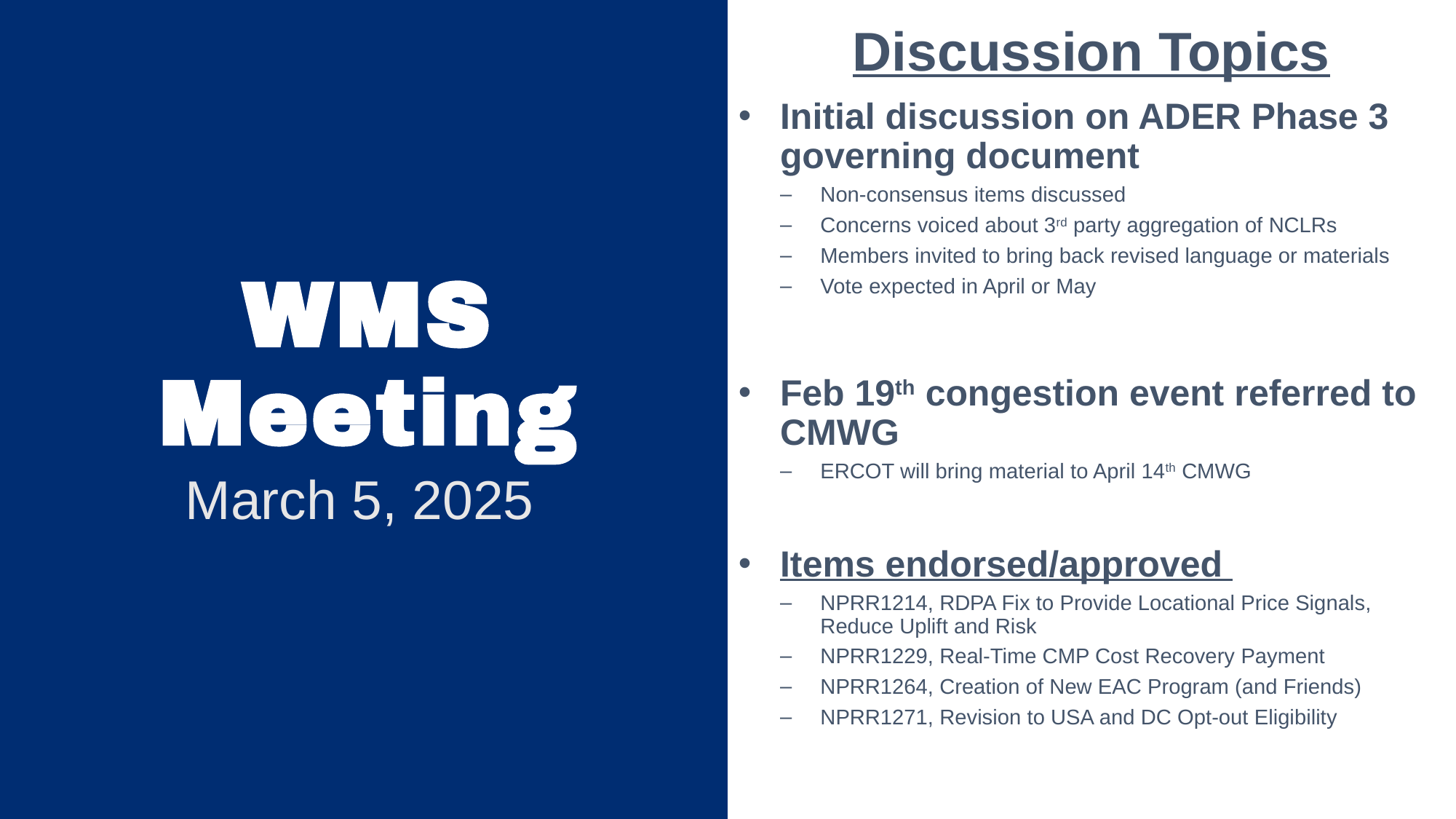

Discussion Topics
Initial discussion on ADER Phase 3 governing document
Non-consensus items discussed
Concerns voiced about 3rd party aggregation of NCLRs
Members invited to bring back revised language or materials
Vote expected in April or May

Feb 19th congestion event referred to CMWG
ERCOT will bring material to April 14th CMWG

Items endorsed/approved
NPRR1214, RDPA Fix to Provide Locational Price Signals, Reduce Uplift and Risk
NPRR1229, Real-Time CMP Cost Recovery Payment
NPRR1264, Creation of New EAC Program (and Friends)
NPRR1271, Revision to USA and DC Opt-out Eligibility

# WMS Meeting
March 5, 2025